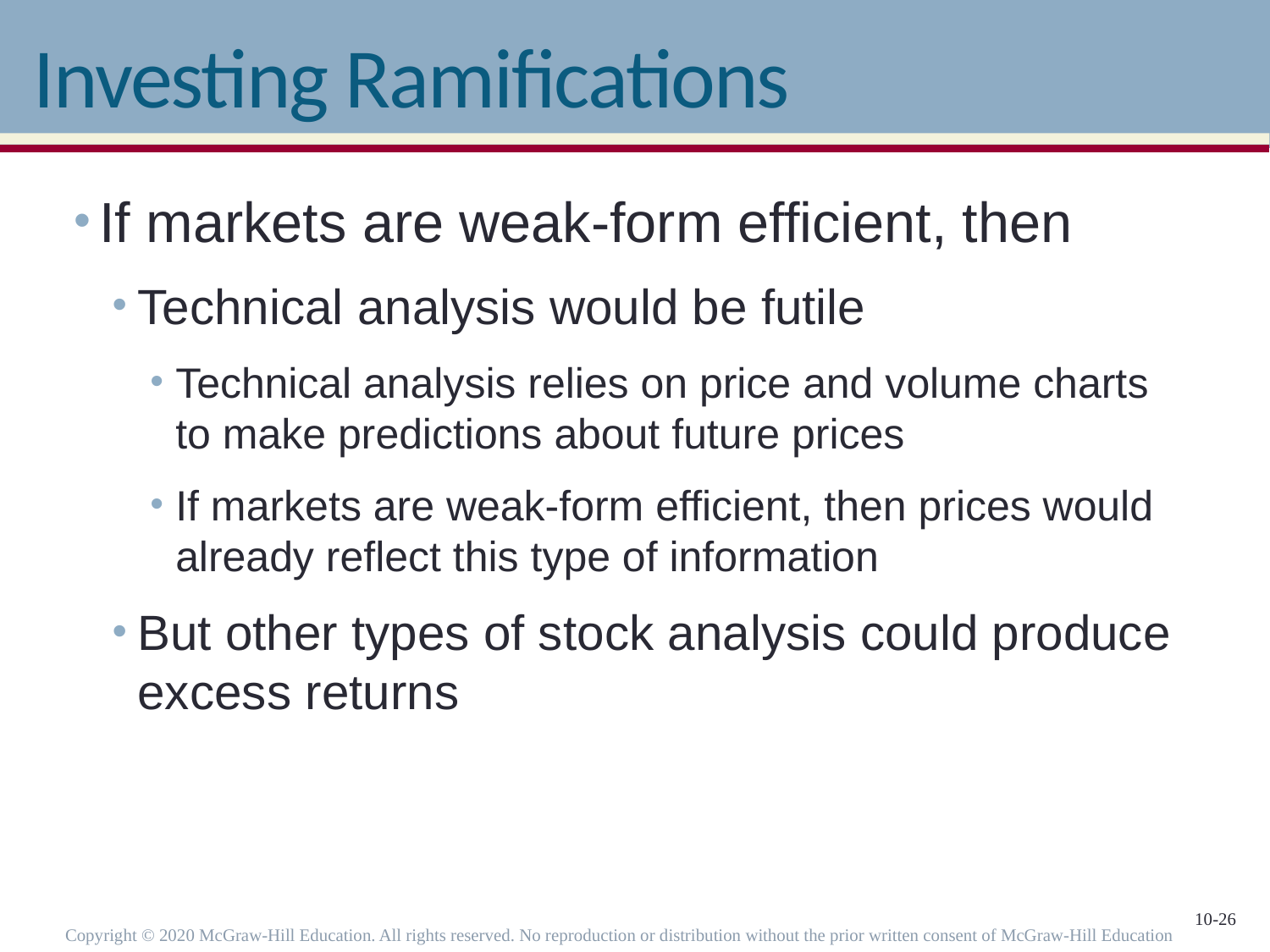

# Investing Ramifications
If markets are weak-form efficient, then
Technical analysis would be futile
Technical analysis relies on price and volume charts to make predictions about future prices
If markets are weak-form efficient, then prices would already reflect this type of information
But other types of stock analysis could produce excess returns
Copyright © 2020 McGraw-Hill Education. All rights reserved. No reproduction or distribution without the prior written consent of McGraw-Hill Education